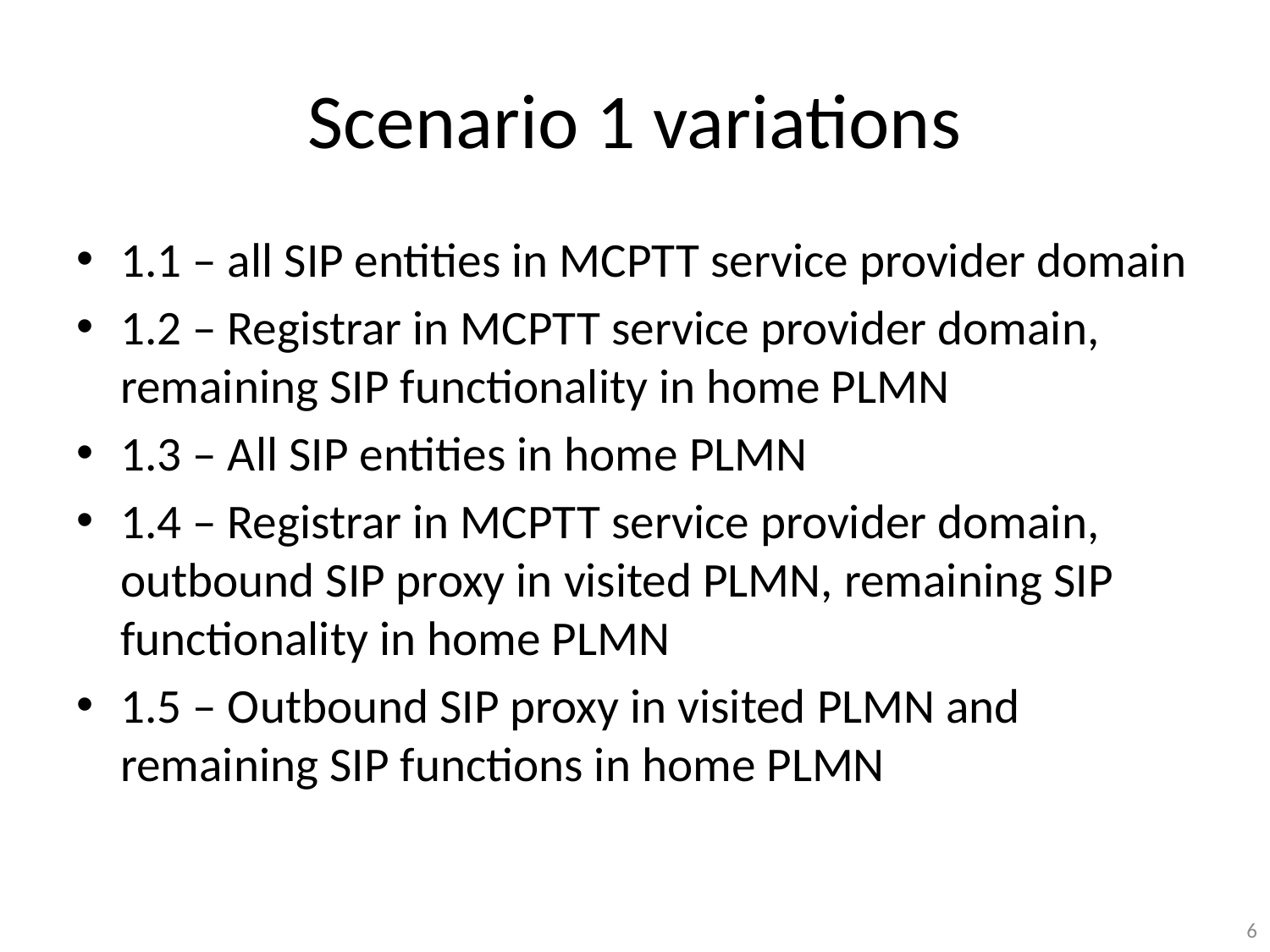

# Scenario 1 variations
1.1 – all SIP entities in MCPTT service provider domain
1.2 – Registrar in MCPTT service provider domain, remaining SIP functionality in home PLMN
1.3 – All SIP entities in home PLMN
1.4 – Registrar in MCPTT service provider domain, outbound SIP proxy in visited PLMN, remaining SIP functionality in home PLMN
1.5 – Outbound SIP proxy in visited PLMN and remaining SIP functions in home PLMN
6